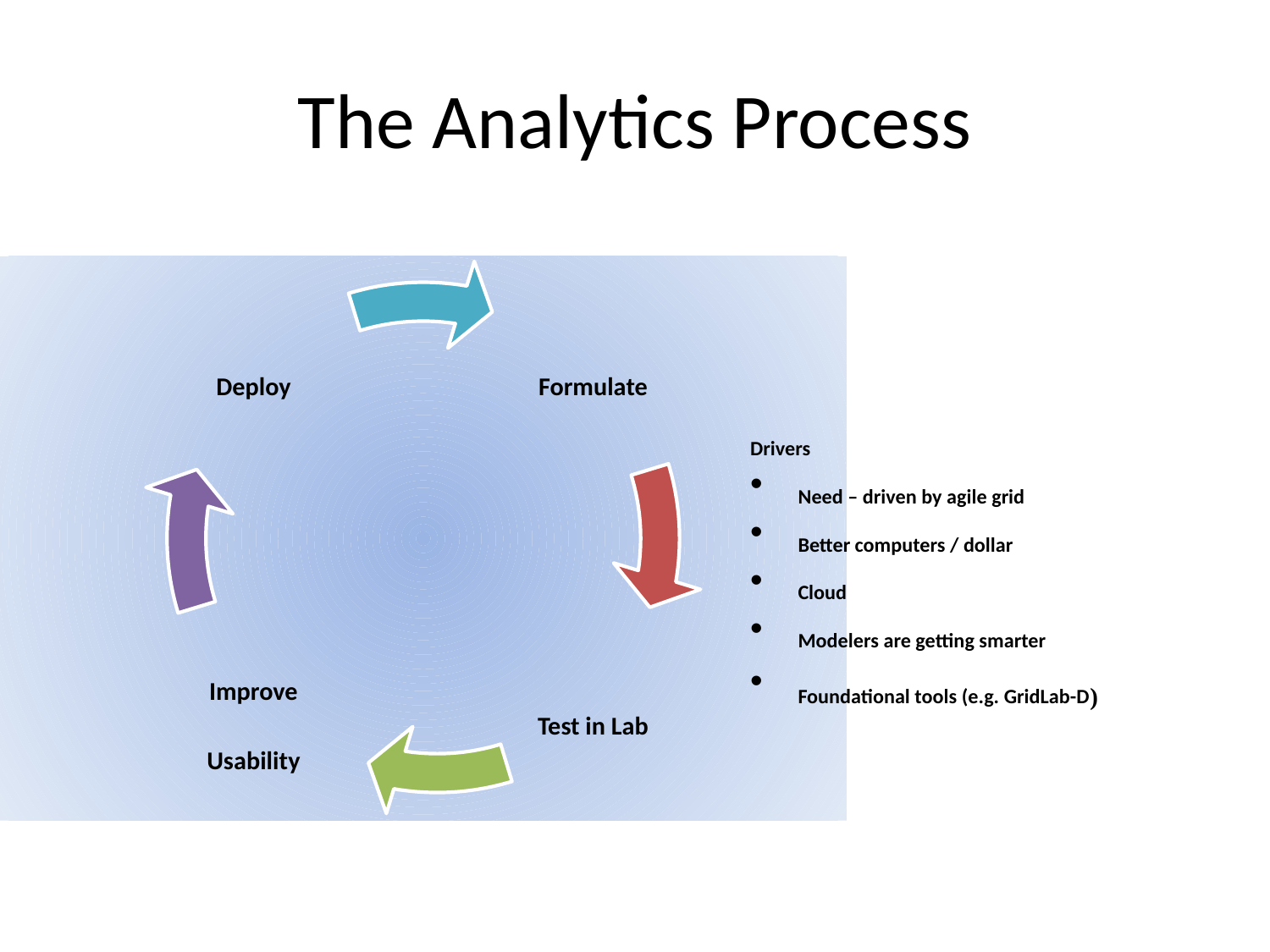

# The Analytics Process
Formulate
Test in Lab
Improve
Usability
Deploy
Drivers
Need – driven by agile grid
Better computers / dollar
Cloud
Modelers are getting smarter
Foundational tools (e.g. GridLab-D)